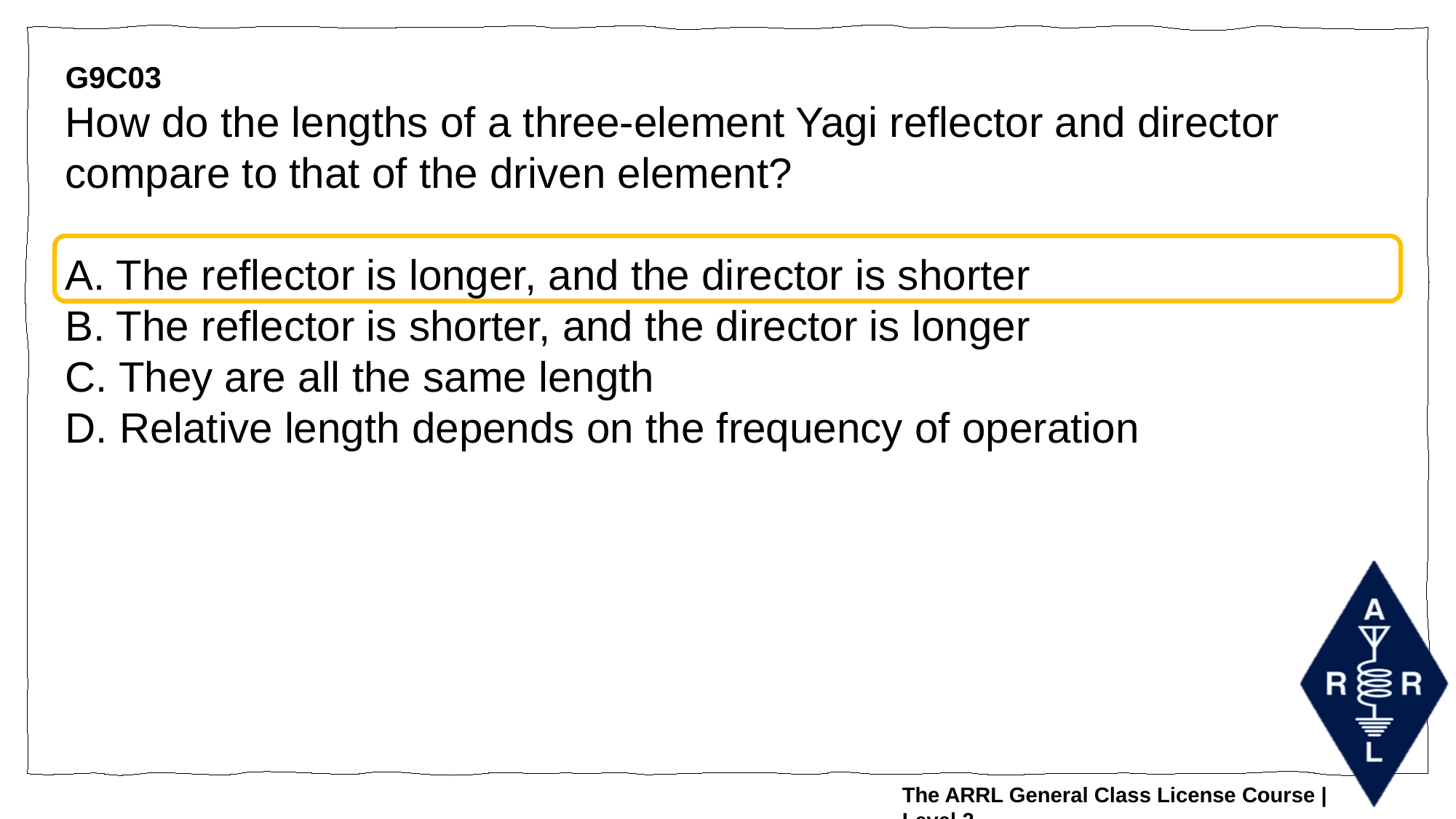

G9C03
How do the lengths of a three-element Yagi reflector and director compare to that of the driven element?

A. The reflector is longer, and the director is shorter
B. The reflector is shorter, and the director is longer
C. They are all the same length
D. Relative length depends on the frequency of operation